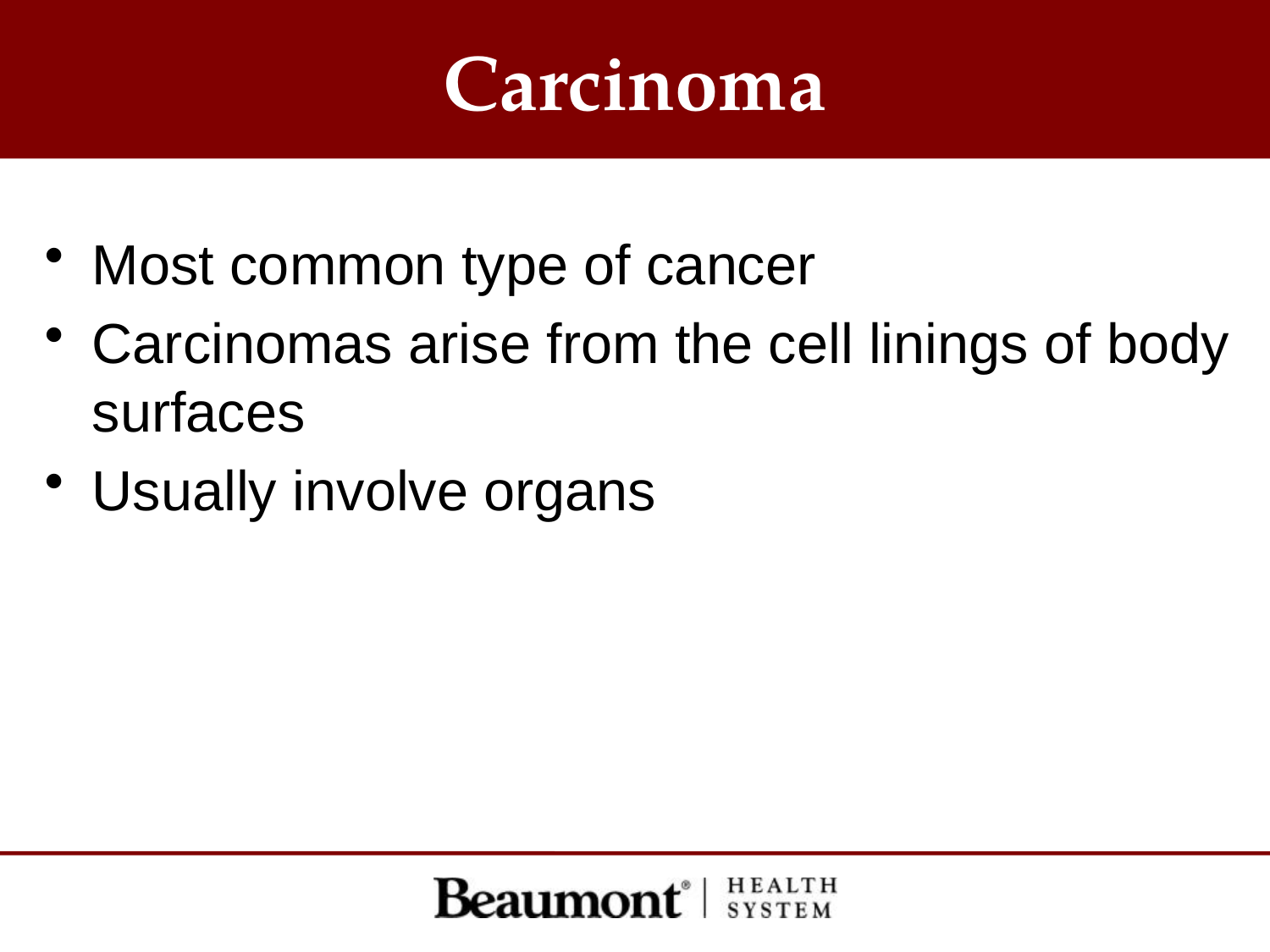

# Carcinoma
Most common type of cancer
Carcinomas arise from the cell linings of body surfaces
Usually involve organs